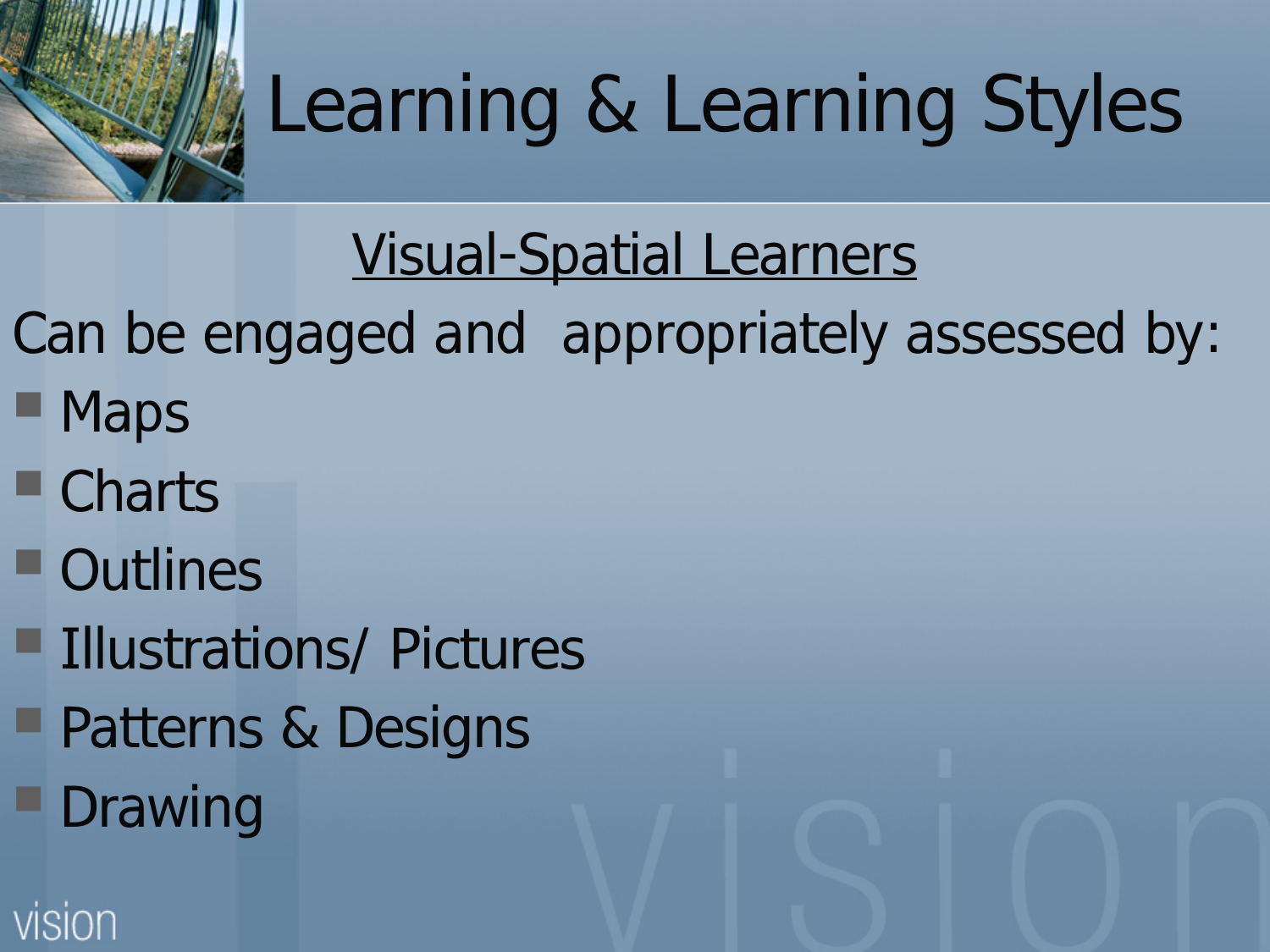

# Learning & Learning Styles
Visual-Spatial Learners
Can be engaged and  appropriately assessed by:
Maps
Charts
Outlines
Illustrations/ Pictures
Patterns & Designs
Drawing